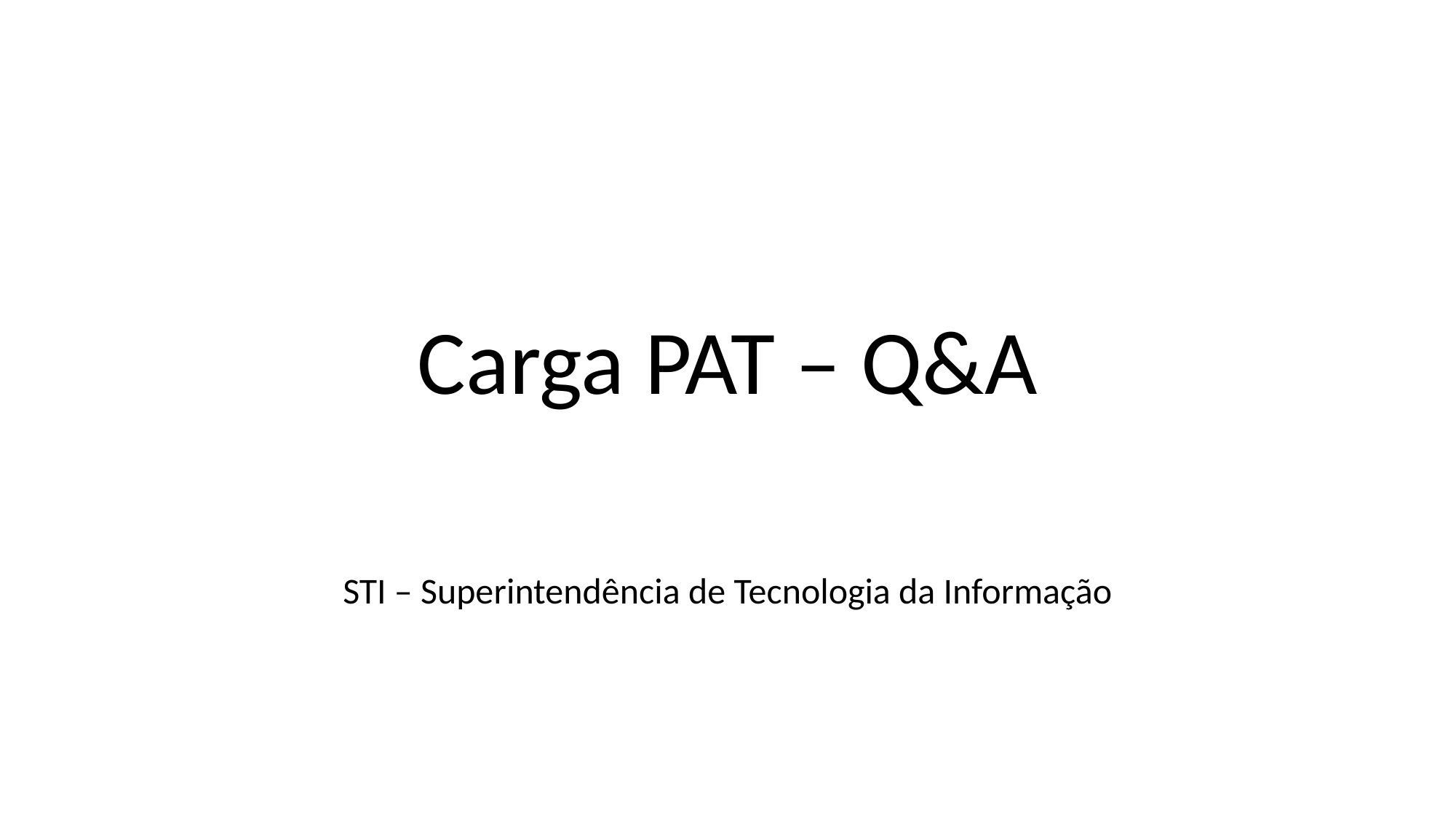

# Carga PAT – Q&A
STI – Superintendência de Tecnologia da Informação